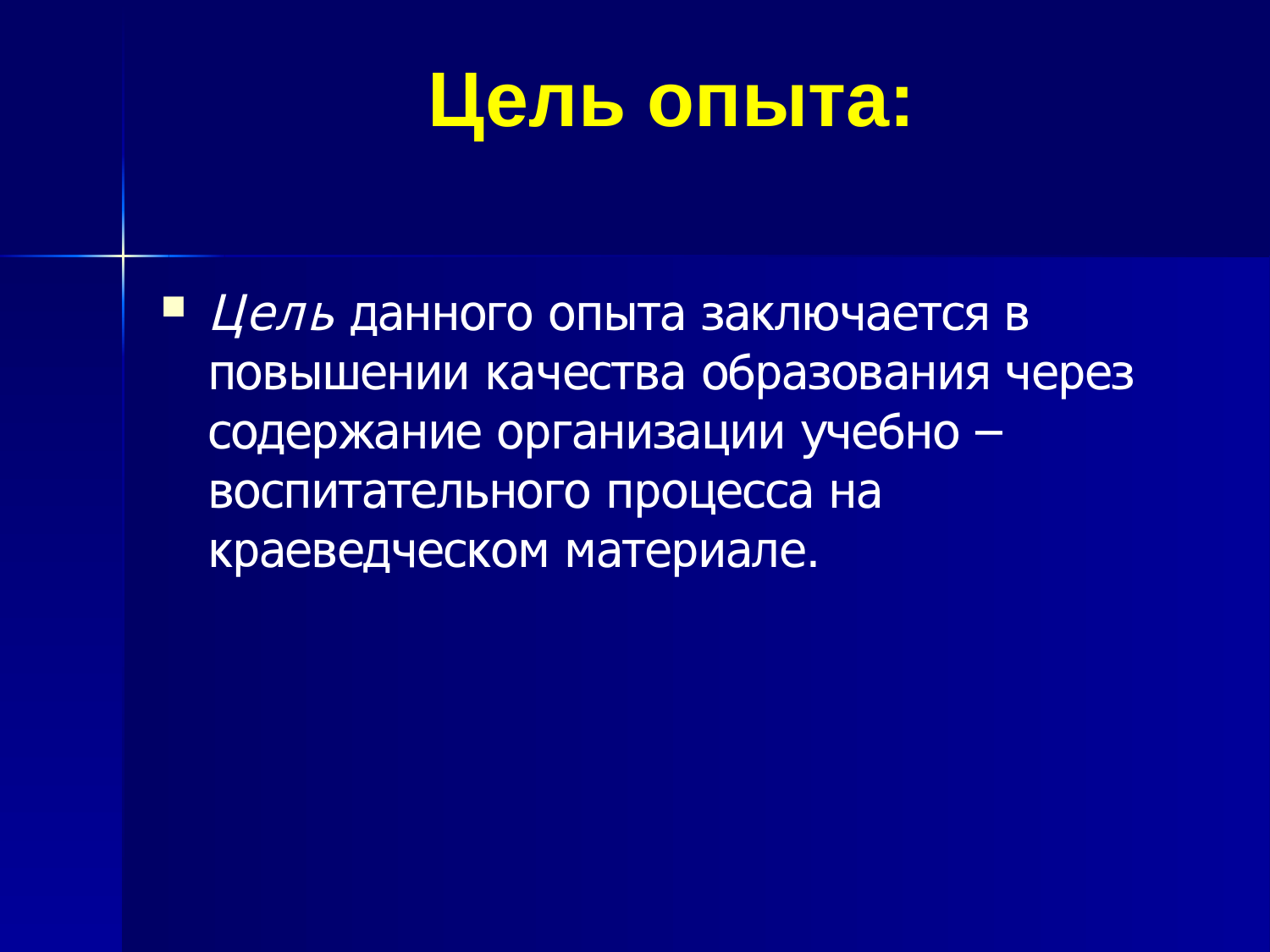

# Цель опыта:
Цель данного опыта заключается в повышении качества образования через содержание организации учебно – воспитательного процесса на краеведческом материале.